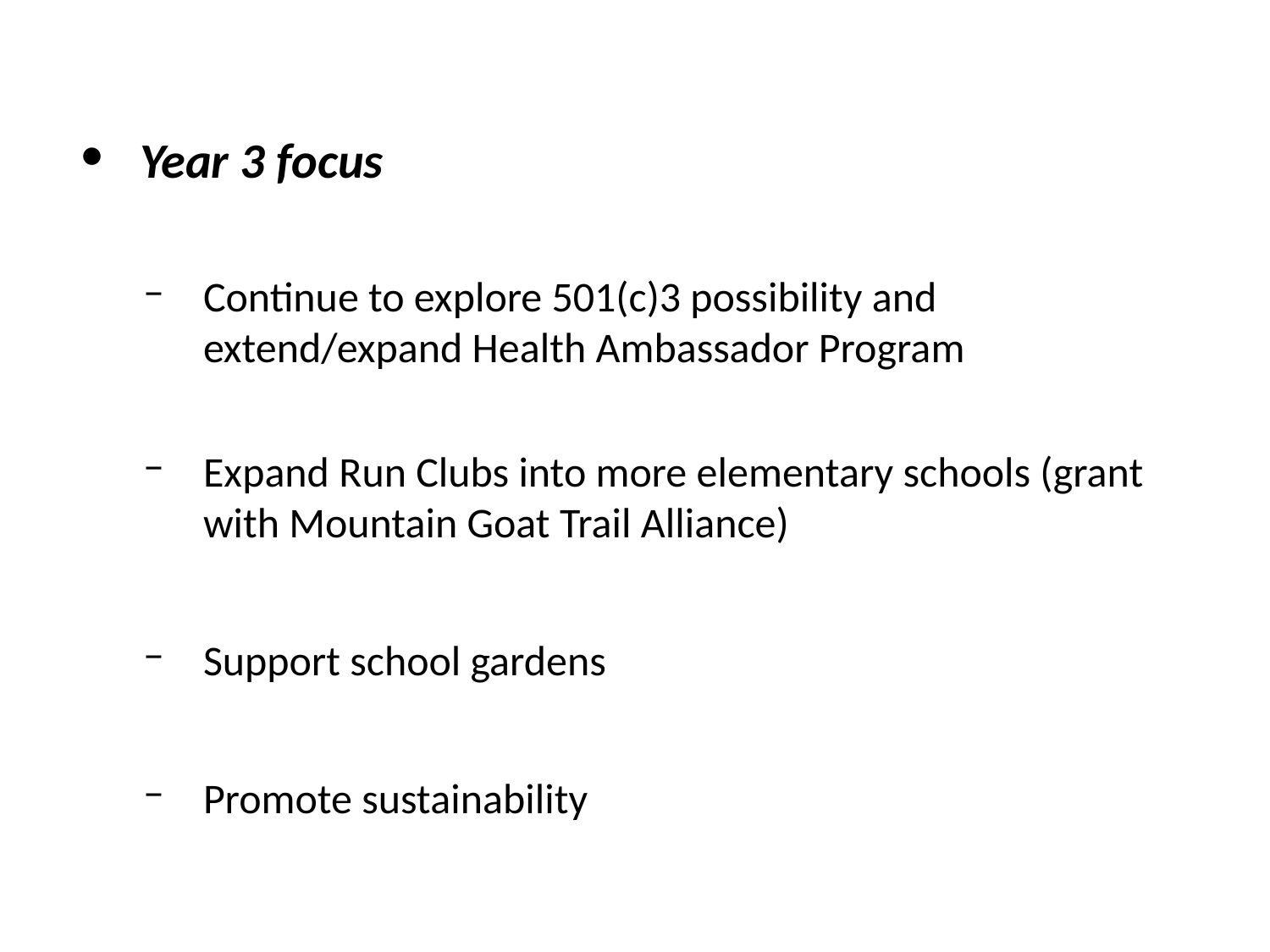

Year 3 focus

Continue to explore 501(c)3 possibility and extend/expand Health Ambassador Program

Expand Run Clubs into more elementary schools (grant with Mountain Goat Trail Alliance)

Support school gardens

Promote sustainability